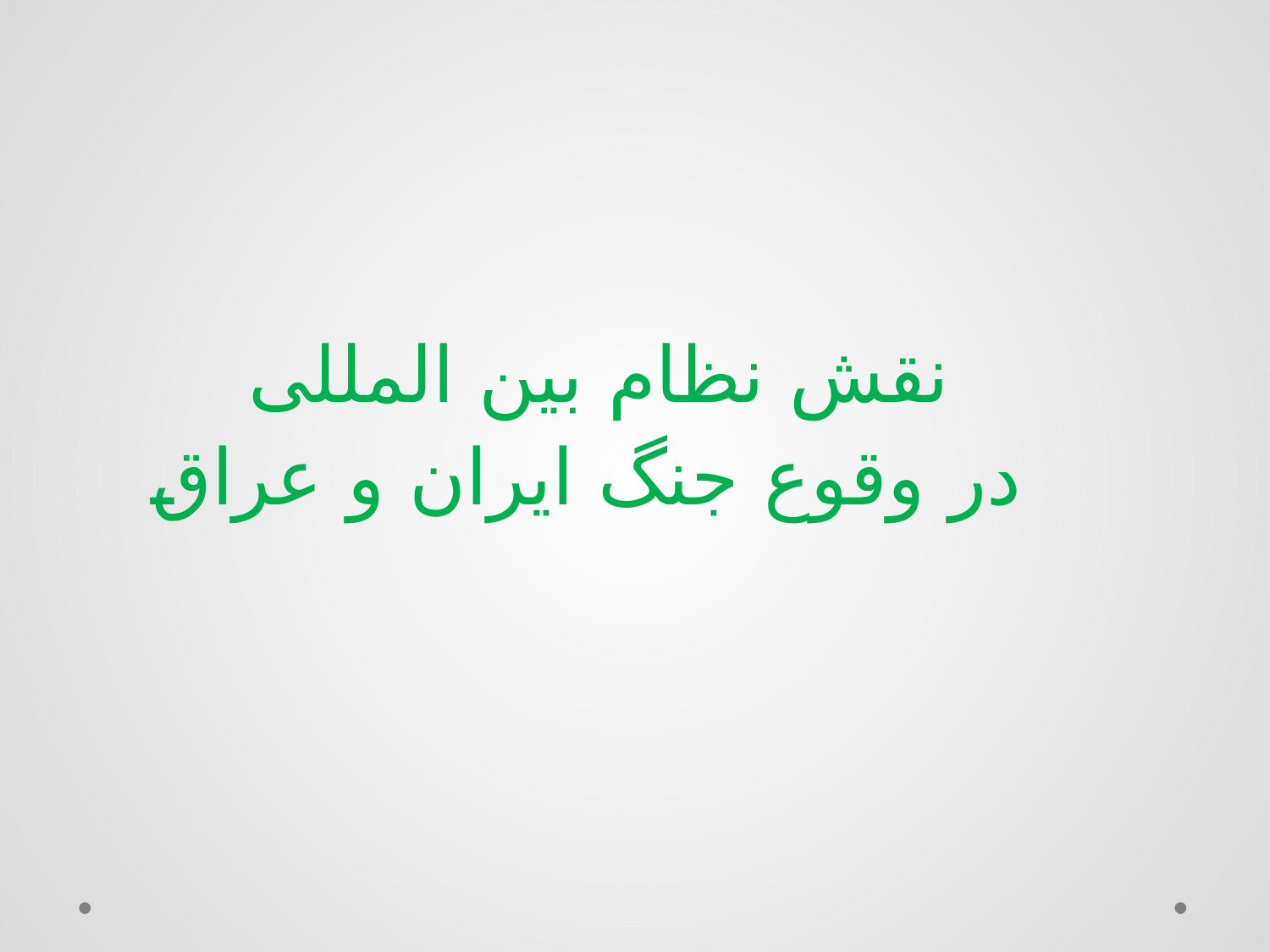

# نقش نظام بین المللی در وقوع جنگ ایران و عراق